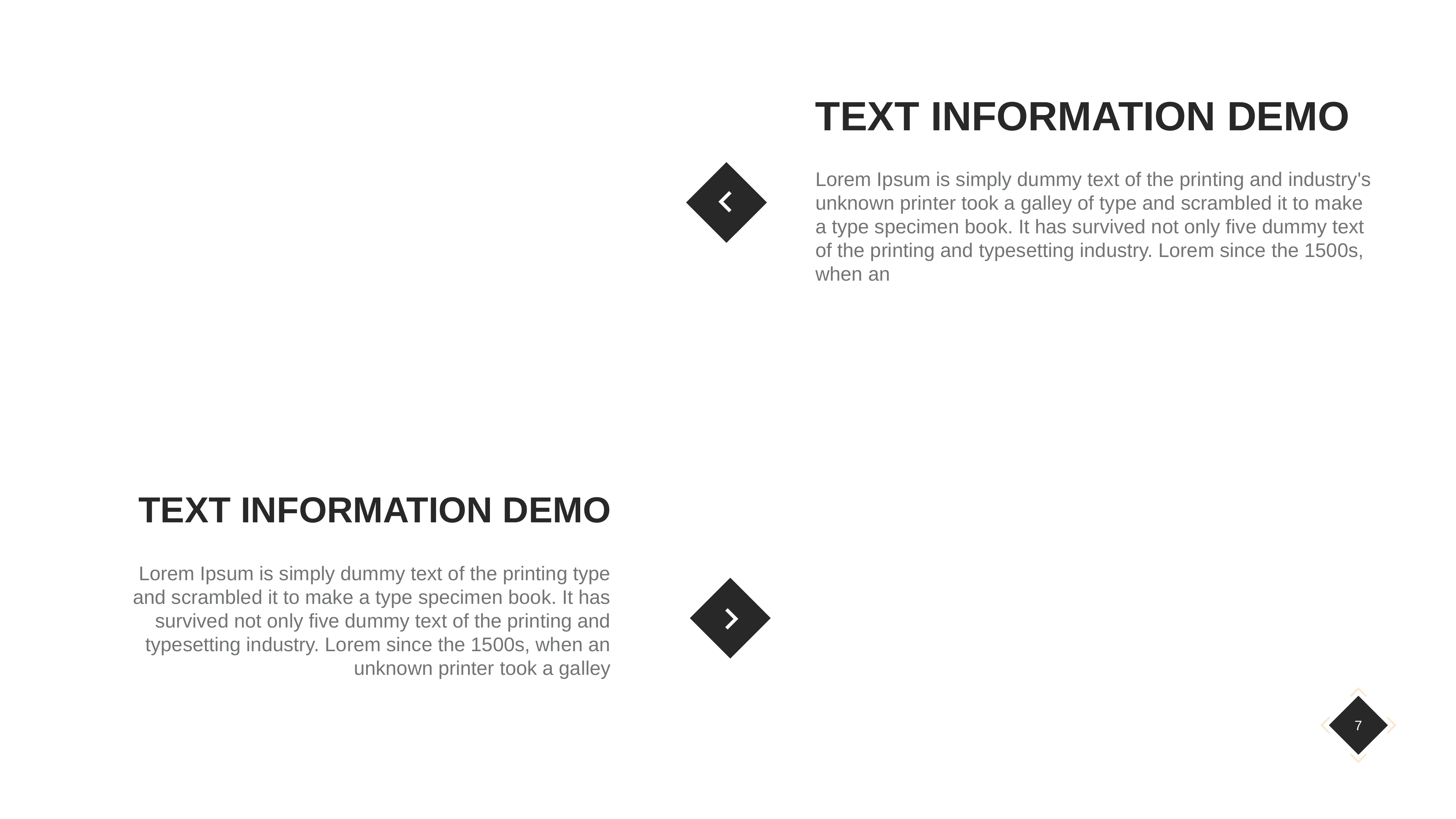

Text Information Demo

Lorem Ipsum is simply dummy text of the printing and industry's unknown printer took a galley of type and scrambled it to make a type specimen book. It has survived not only five dummy text of the printing and typesetting industry. Lorem since the 1500s, when an

Text Information Demo
Lorem Ipsum is simply dummy text of the printing type and scrambled it to make a type specimen book. It has survived not only five dummy text of the printing and typesetting industry. Lorem since the 1500s, when an unknown printer took a galley

7